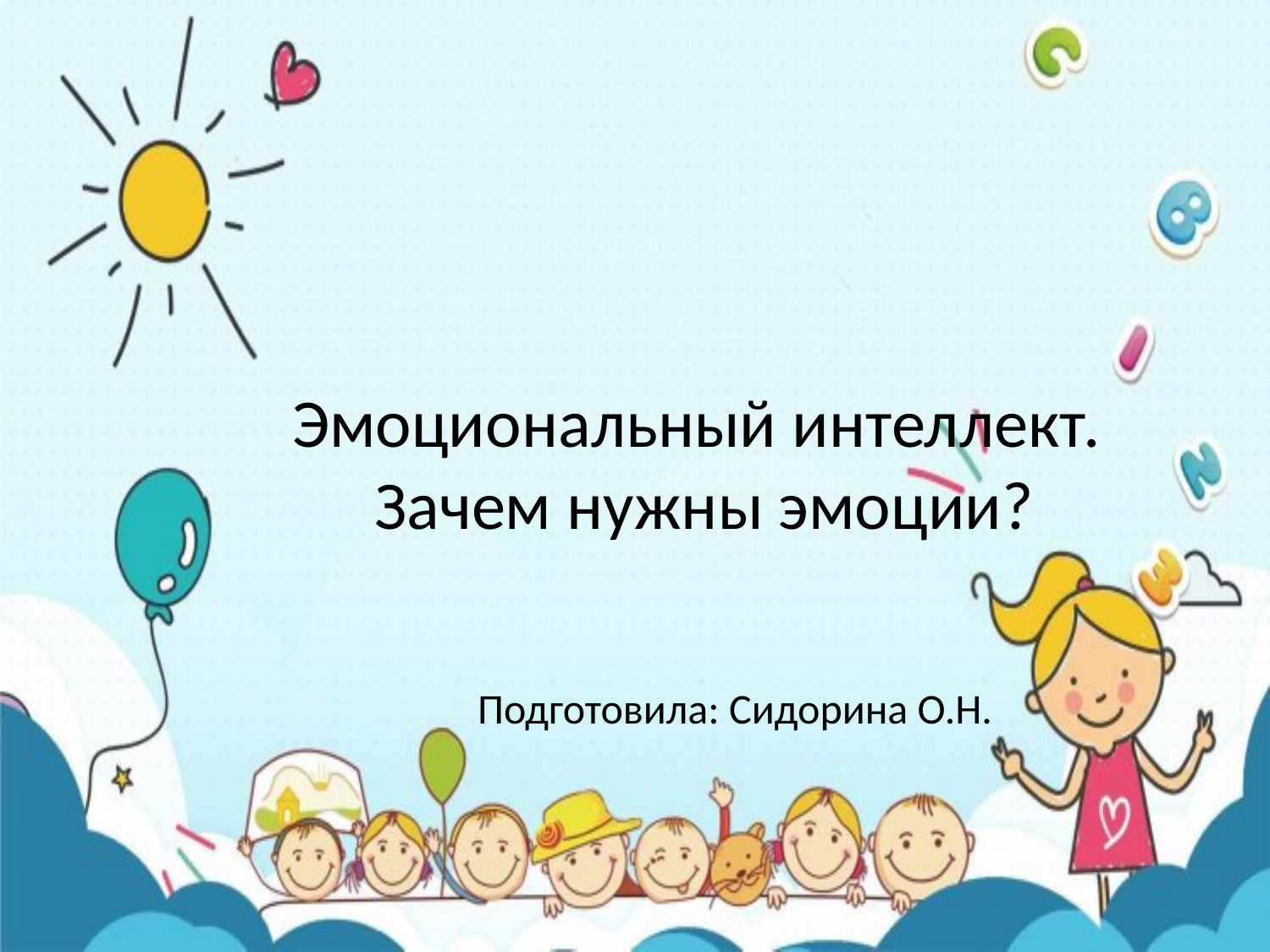

# Эмоциональный интеллект. Зачем нужны эмоции?

                     Подготовила: Сидорина О.Н.